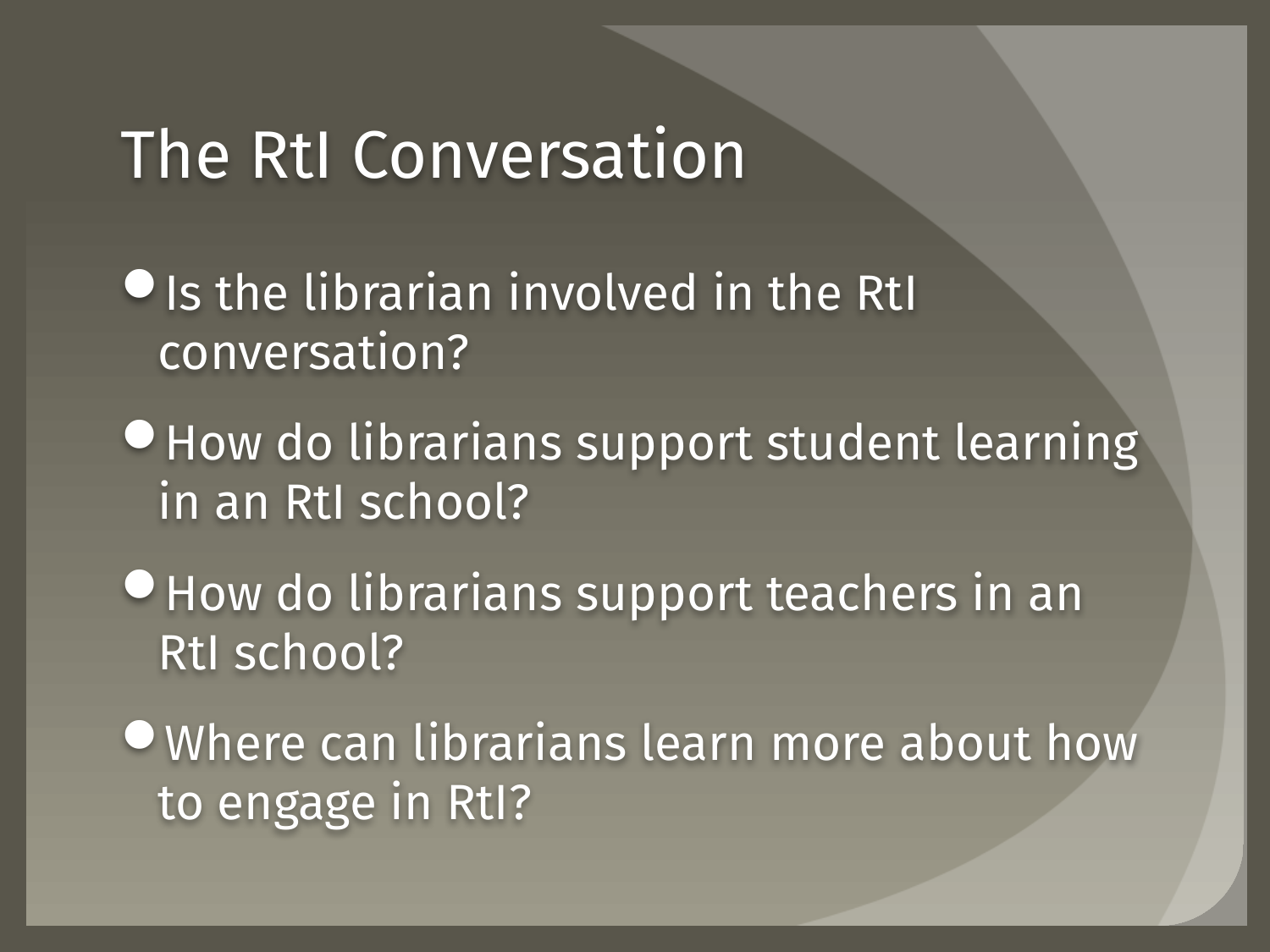

# The RtI Conversation
Is the librarian involved in the RtI conversation?
How do librarians support student learning in an RtI school?
How do librarians support teachers in an RtI school?
Where can librarians learn more about how to engage in RtI?